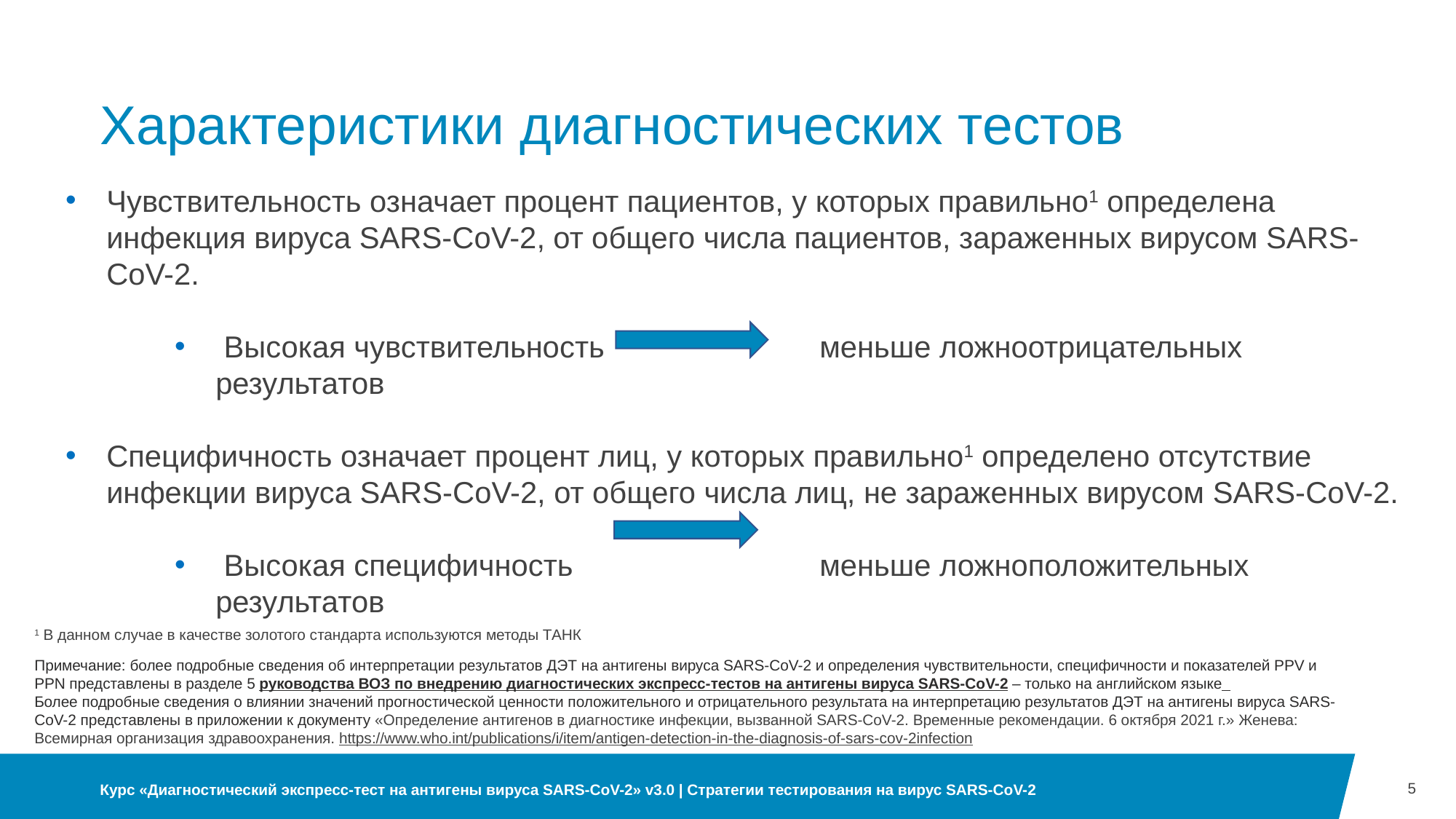

# Характеристики диагностических тестов
Чувствительность означает процент пациентов, у которых правильно1 определена инфекция вируса SARS-CoV-2, от общего числа пациентов, зараженных вирусом SARS-CoV-2.

 Высокая чувствительность	                    меньше ложноотрицательных результатов

Специфичность означает процент лиц, у которых правильно1 определено отсутствие инфекции вируса SARS-CoV-2, от общего числа лиц, не зараженных вирусом SARS-CoV-2.

 Высокая специфичность	                    меньше ложноположительных результатов

1 В данном случае в качестве золотого стандарта используются методы ТАНК
Примечание: более подробные сведения об интерпретации результатов ДЭТ на антигены вируса SARS-CoV-2 и определения чувствительности, специфичности и показателей PPV и PPN представлены в разделе 5 руководства ВОЗ по внедрению диагностических экспресс-тестов на антигены вируса SARS-CoV-2 – только на английском языке
Более подробные сведения о влиянии значений прогностической ценности положительного и отрицательного результата на интерпретацию результатов ДЭТ на антигены вируса SARS-CoV-2 представлены в приложении к документу «Определение антигенов в диагностике инфекции, вызванной SARS-CoV-2. Временные рекомендации. 6 октября 2021 г.» Женева: Всемирная организация здравоохранения. https://www.who.int/publications/i/item/antigen-detection-in-the-diagnosis-of-sars-cov-2infection

5
Курс «Диагностический экспресс-тест на антигены вируса SARS-CoV-2» v3.0 | Стратегии тестирования на вирус SARS-CoV-2